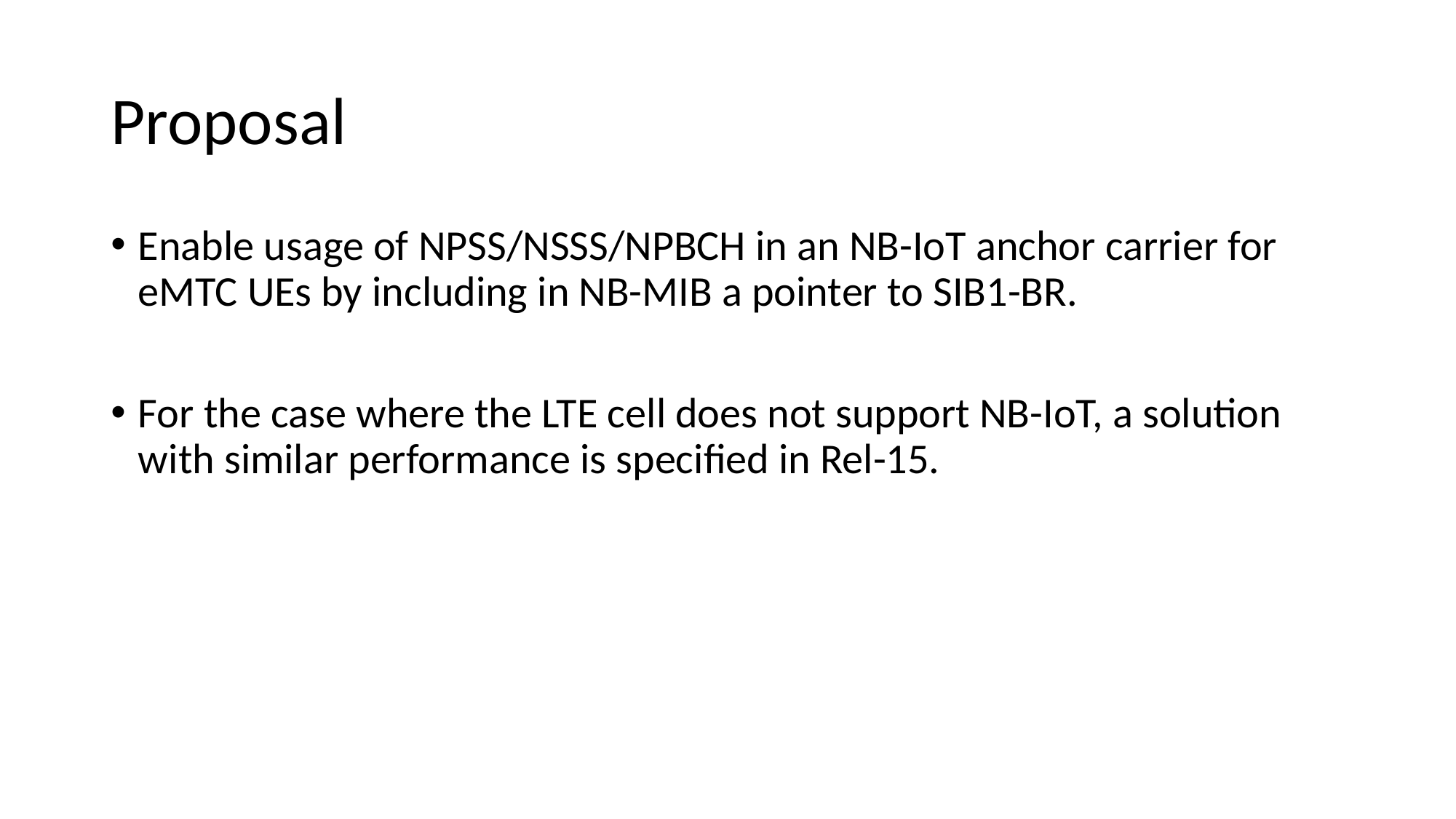

# Proposal
Enable usage of NPSS/NSSS/NPBCH in an NB-IoT anchor carrier for eMTC UEs by including in NB-MIB a pointer to SIB1-BR.

For the case where the LTE cell does not support NB-IoT, a solution with similar performance is specified in Rel-15.